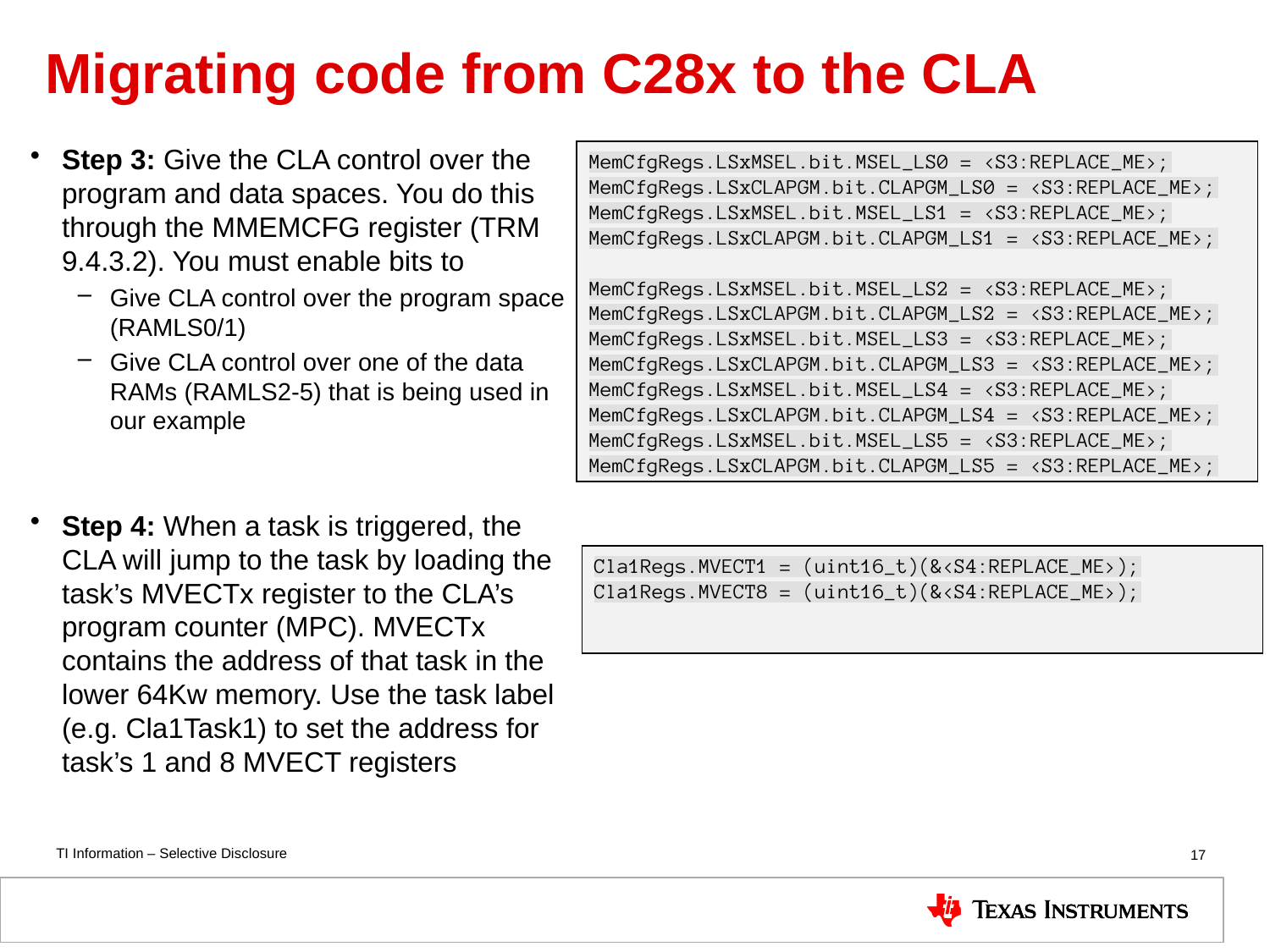

# Migrating code from C28x to the CLA
Step 3: Give the CLA control over the program and data spaces. You do this through the MMEMCFG register (TRM 9.4.3.2). You must enable bits to
Give CLA control over the program space (RAMLS0/1)
Give CLA control over one of the data RAMs (RAMLS2-5) that is being used in our example

Step 4: When a task is triggered, the CLA will jump to the task by loading the task’s MVECTx register to the CLA’s program counter (MPC). MVECTx contains the address of that task in the lower 64Kw memory. Use the task label (e.g. Cla1Task1) to set the address for task’s 1 and 8 MVECT registers

MemCfgRegs.LSxMSEL.bit.MSEL_LS0 = <S3:REPLACE_ME>;
MemCfgRegs.LSxCLAPGM.bit.CLAPGM_LS0 = <S3:REPLACE_ME>;
MemCfgRegs.LSxMSEL.bit.MSEL_LS1 = <S3:REPLACE_ME>;
MemCfgRegs.LSxCLAPGM.bit.CLAPGM_LS1 = <S3:REPLACE_ME>;

MemCfgRegs.LSxMSEL.bit.MSEL_LS2 = <S3:REPLACE_ME>;
MemCfgRegs.LSxCLAPGM.bit.CLAPGM_LS2 = <S3:REPLACE_ME>;
MemCfgRegs.LSxMSEL.bit.MSEL_LS3 = <S3:REPLACE_ME>;
MemCfgRegs.LSxCLAPGM.bit.CLAPGM_LS3 = <S3:REPLACE_ME>;
MemCfgRegs.LSxMSEL.bit.MSEL_LS4 = <S3:REPLACE_ME>;
MemCfgRegs.LSxCLAPGM.bit.CLAPGM_LS4 = <S3:REPLACE_ME>;
MemCfgRegs.LSxMSEL.bit.MSEL_LS5 = <S3:REPLACE_ME>;
MemCfgRegs.LSxCLAPGM.bit.CLAPGM_LS5 = <S3:REPLACE_ME>;
Cla1Regs.MVECT1 = (uint16_t)(&<S4:REPLACE_ME>);
Cla1Regs.MVECT8 = (uint16_t)(&<S4:REPLACE_ME>);
17